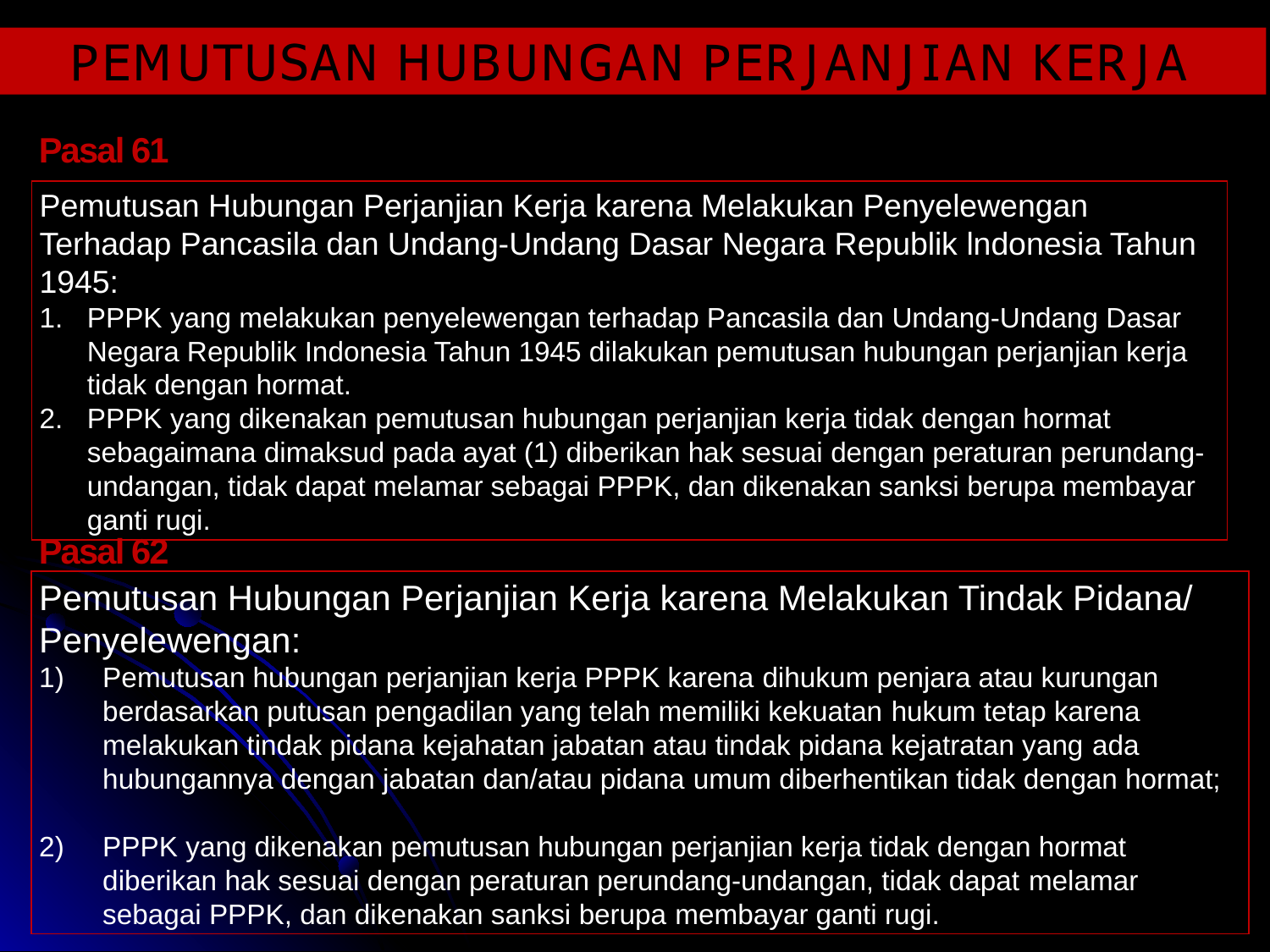

PEMUTUSAN HUBUNGAN PERJANJIAN KERJA
Pasal 61
Pemutusan Hubungan Perjanjian Kerja karena Melakukan Penyelewengan Terhadap Pancasila dan Undang-Undang Dasar Negara Republik lndonesia Tahun 1945:
PPPK yang melakukan penyelewengan terhadap Pancasila dan Undang-Undang Dasar Negara Republik Indonesia Tahun 1945 dilakukan pemutusan hubungan perjanjian kerja tidak dengan hormat.
PPPK yang dikenakan pemutusan hubungan perjanjian kerja tidak dengan hormat sebagaimana dimaksud pada ayat (1) diberikan hak sesuai dengan peraturan perundang-undangan, tidak dapat melamar sebagai PPPK, dan dikenakan sanksi berupa membayar ganti rugi.
Pasal 62
Pemutusan Hubungan Perjanjian Kerja karena Melakukan Tindak Pidana/ Penyelewengan:
Pemutusan hubungan perjanjian kerja PPPK karena dihukum penjara atau kurungan berdasarkan putusan pengadilan yang telah memiliki kekuatan hukum tetap karena melakukan tindak pidana kejahatan jabatan atau tindak pidana kejatratan yang ada hubungannya dengan jabatan dan/atau pidana umum diberhentikan tidak dengan hormat;

PPPK yang dikenakan pemutusan hubungan perjanjian kerja tidak dengan hormat diberikan hak sesuai dengan peraturan perundang-undangan, tidak dapat melamar sebagai PPPK, dan dikenakan sanksi berupa membayar ganti rugi.